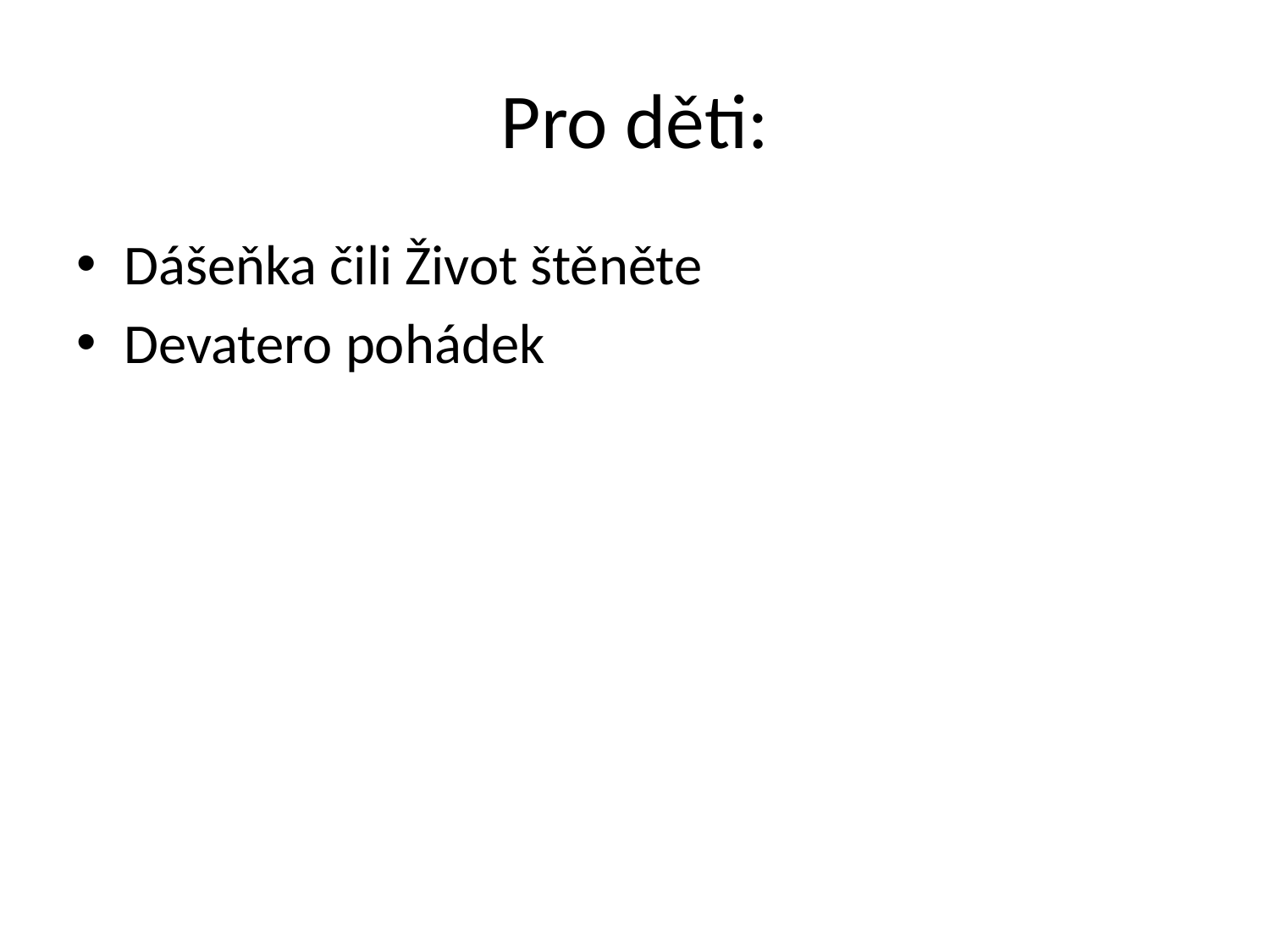

# Pro děti:
Dášeňka čili Život štěněte
Devatero pohádek